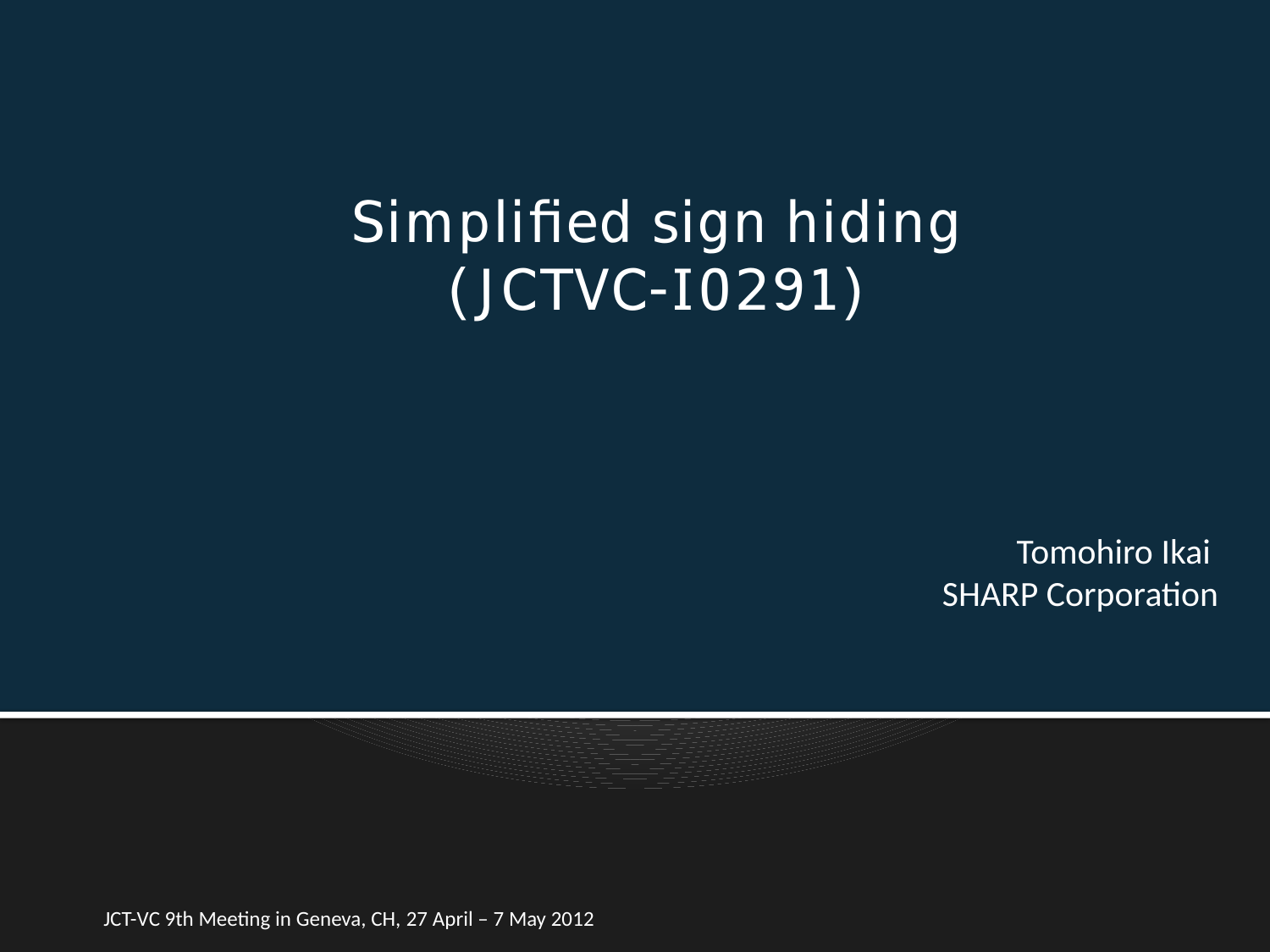

# Simplified sign hiding (JCTVC-I0291)

Tomohiro Ikai
SHARP Corporation

JCT-VC 9th Meeting in Geneva, CH, 27 April – 7 May 2012